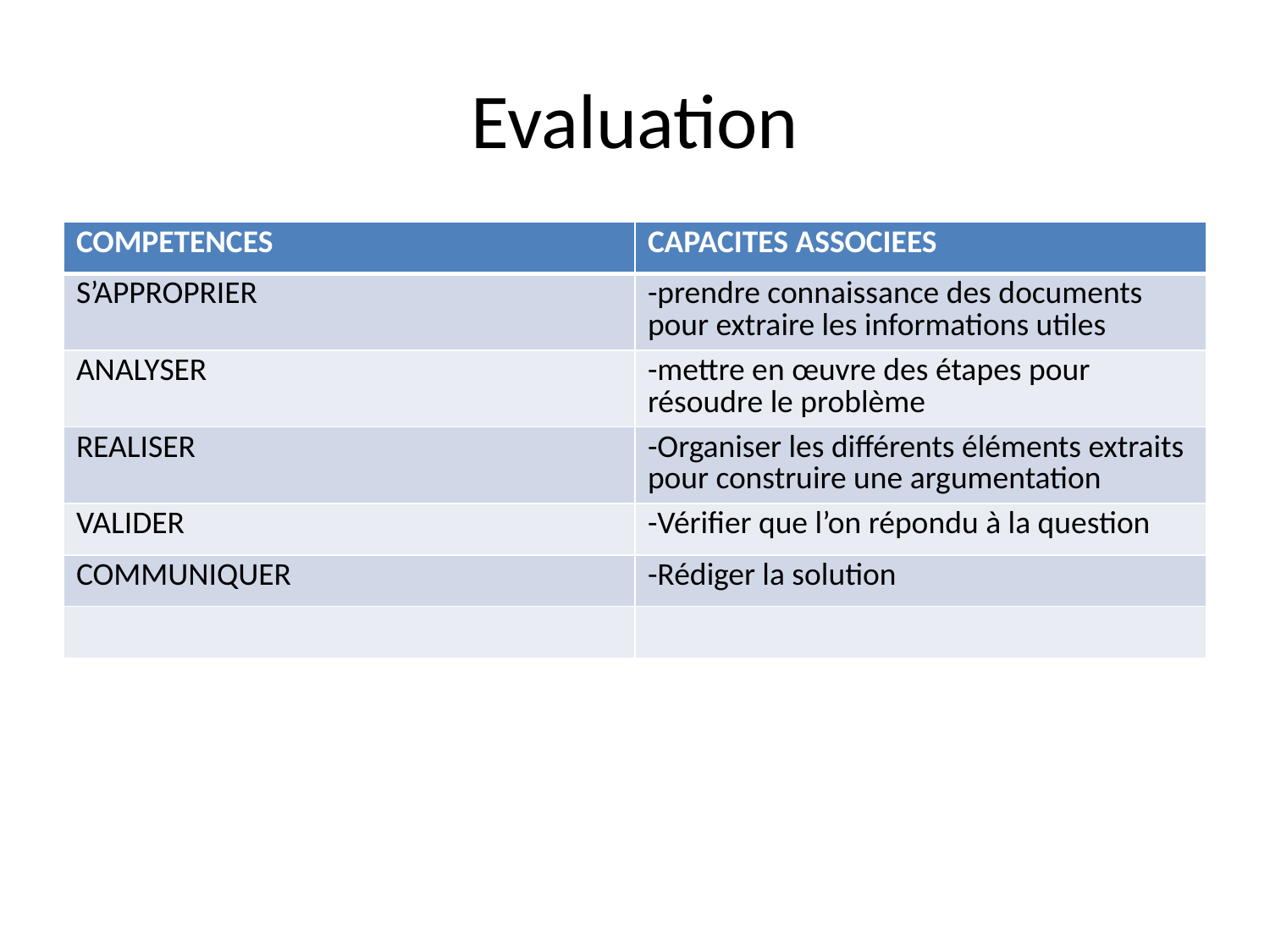

# Evaluation
| COMPETENCES | CAPACITES ASSOCIEES |
| --- | --- |
| S’APPROPRIER | -prendre connaissance des documents pour extraire les informations utiles |
| ANALYSER | -mettre en œuvre des étapes pour résoudre le problème |
| REALISER | -Organiser les différents éléments extraits pour construire une argumentation |
| VALIDER | -Vérifier que l’on répondu à la question |
| COMMUNIQUER | -Rédiger la solution |
|  |  |